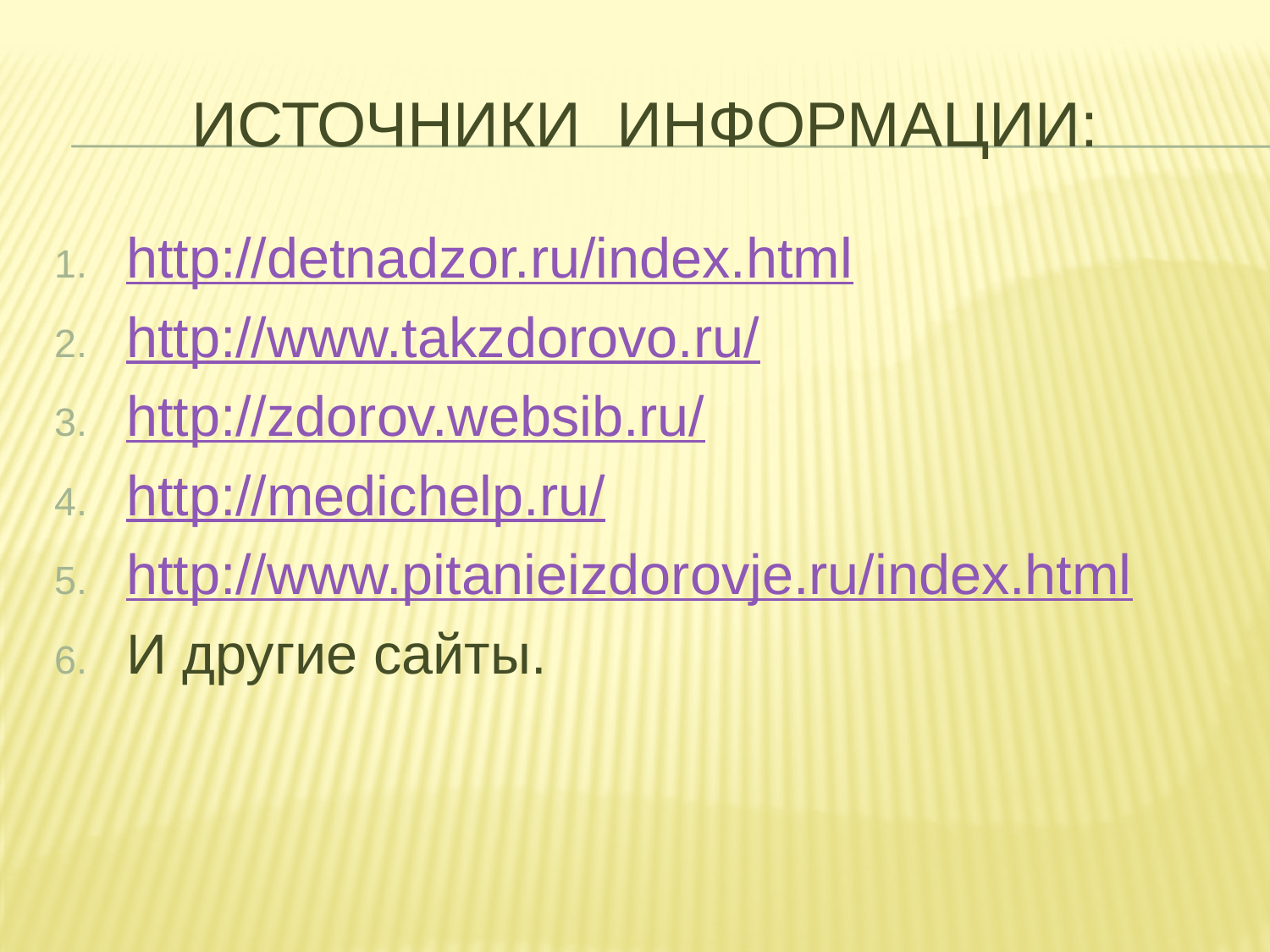

# Источники  информации:
http://detnadzor.ru/index.html
http://www.takzdorovo.ru/
http://zdorov.websib.ru/
http://medichelp.ru/
http://www.pitanieizdorovje.ru/index.html
И другие сайты.